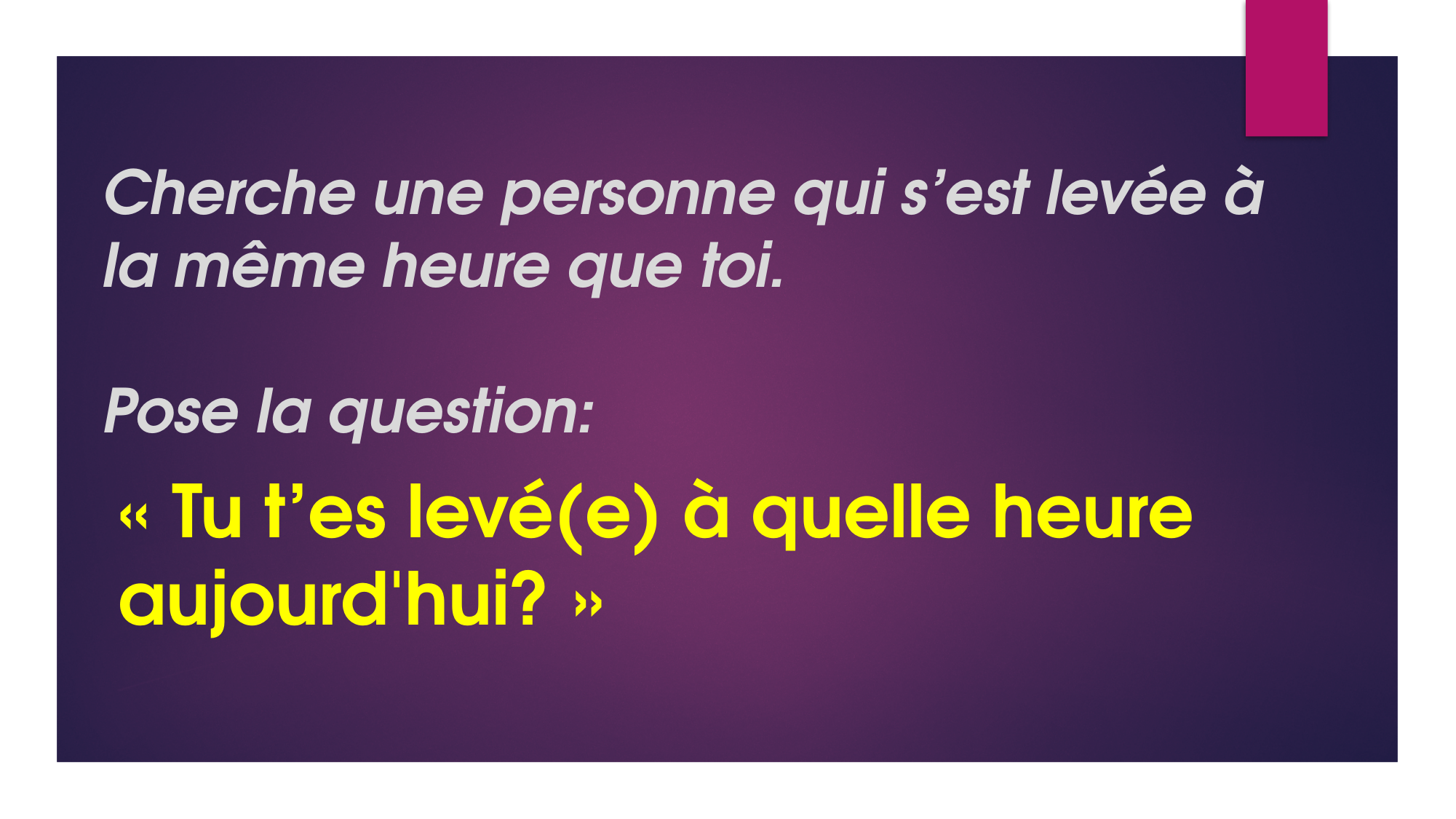

Cherche une personne qui s’est levée à la même heure que toi.

Pose la question:
« Tu t’es levé(e) à quelle heure aujourd'hui? »